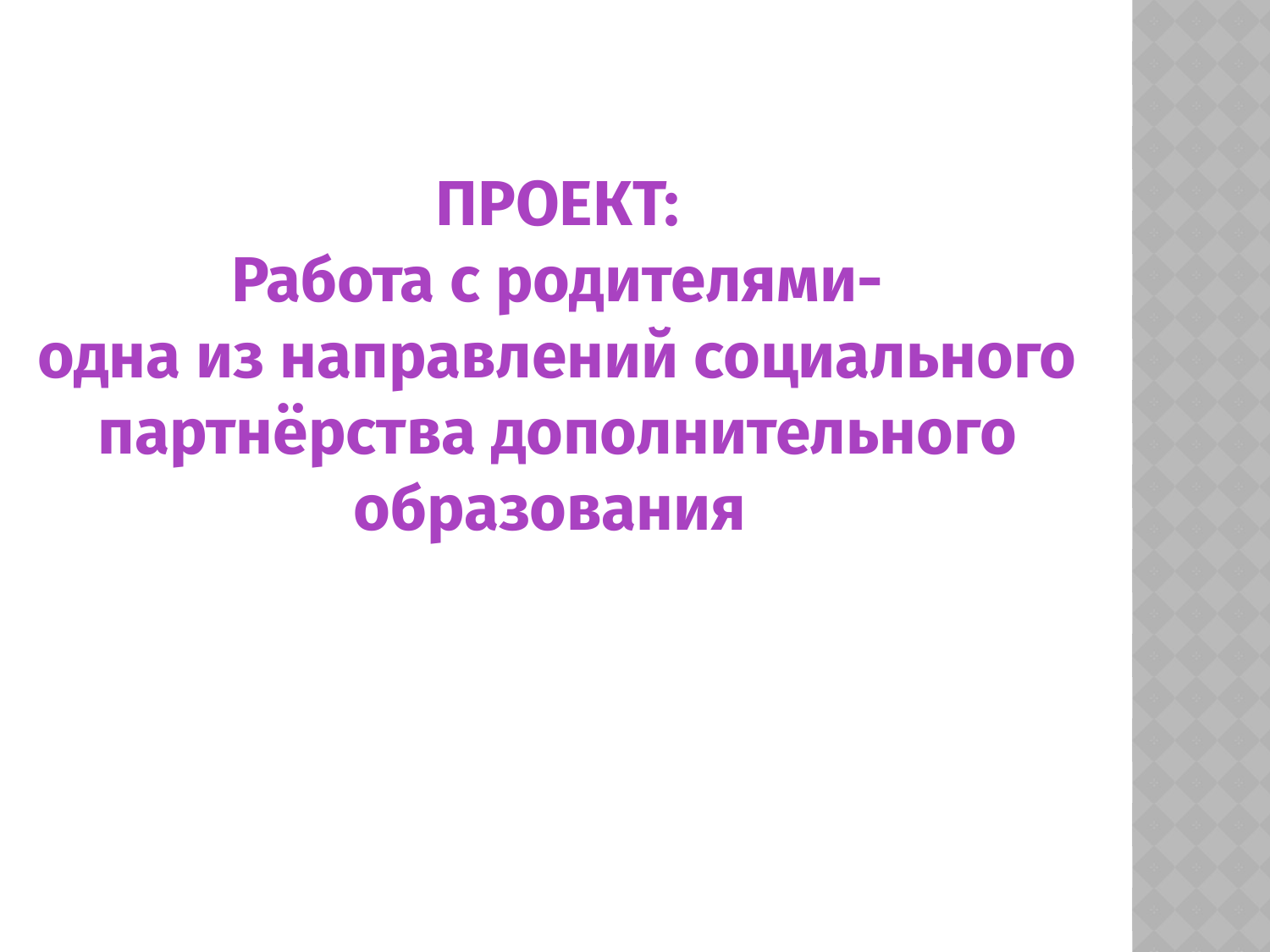

ПРОЕКТ:
Работа с родителями-
одна из направлений социального партнёрства дополнительного образования